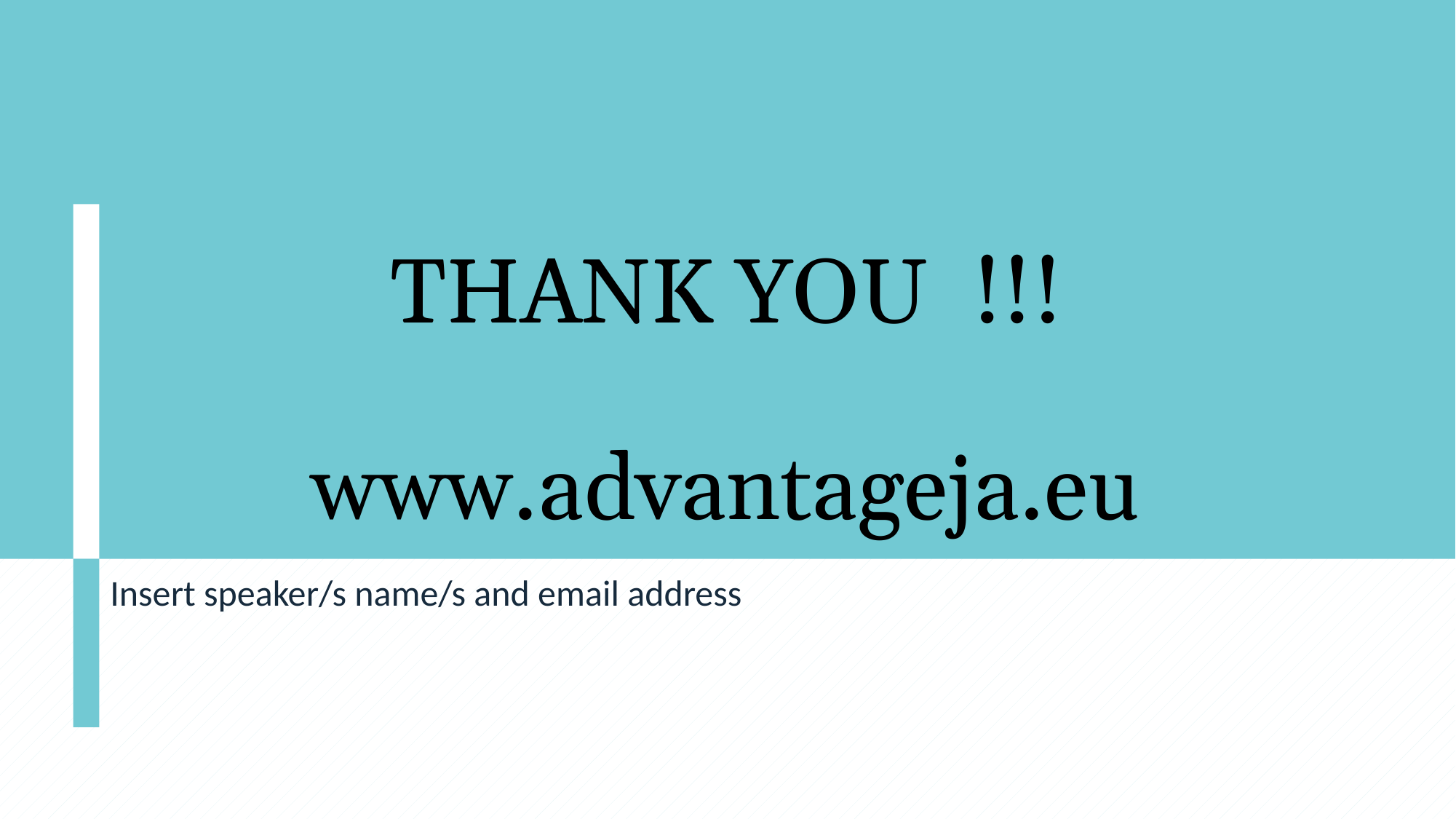

# THANK YOU  !!! www.advantageja.eu
Insert speaker/s name/s and email address